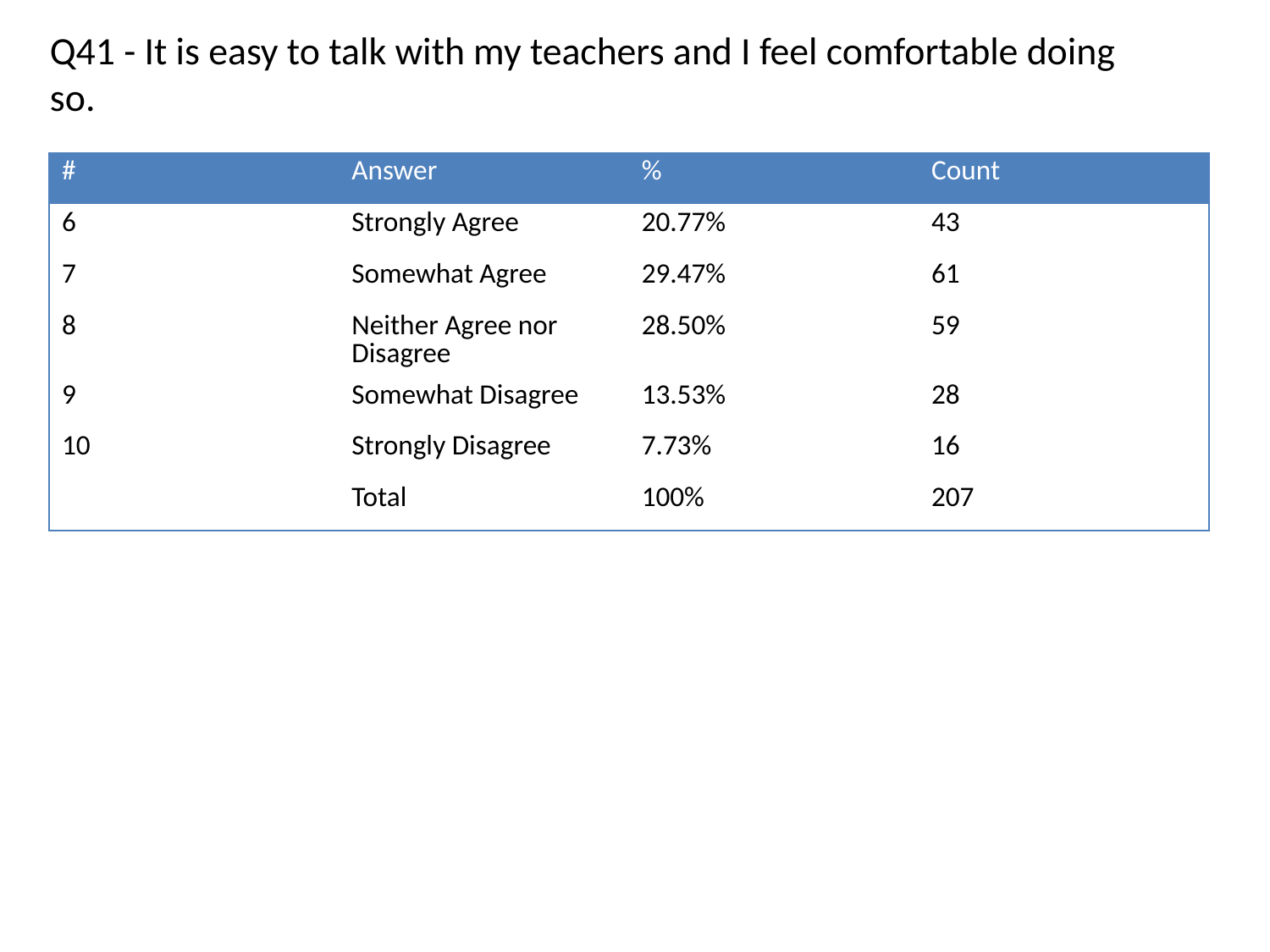

Q41 - It is easy to talk with my teachers and I feel comfortable doing so.
| # | Answer | % | Count |
| --- | --- | --- | --- |
| 6 | Strongly Agree | 20.77% | 43 |
| 7 | Somewhat Agree | 29.47% | 61 |
| 8 | Neither Agree nor Disagree | 28.50% | 59 |
| 9 | Somewhat Disagree | 13.53% | 28 |
| 10 | Strongly Disagree | 7.73% | 16 |
|  | Total | 100% | 207 |